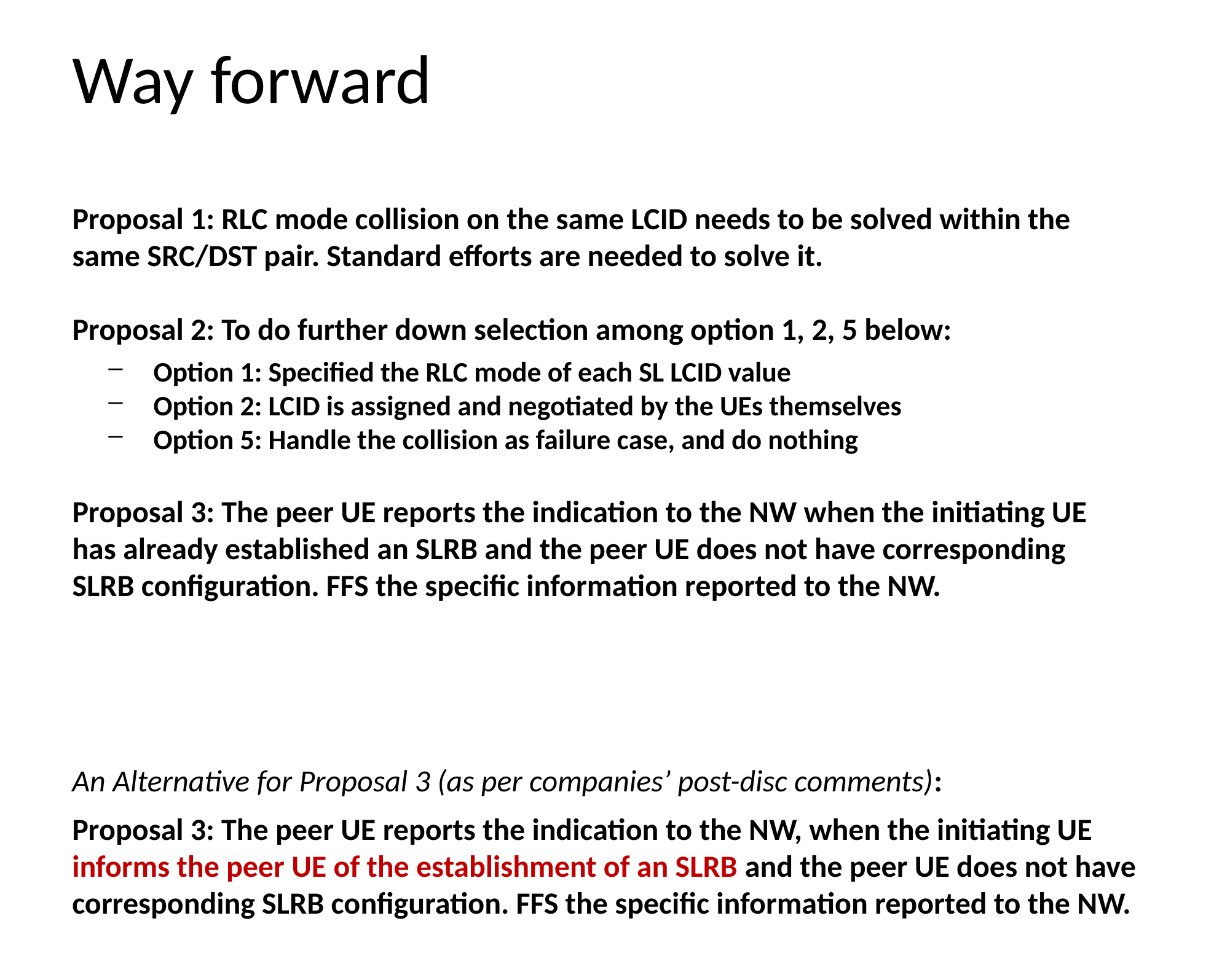

# Way forward
Proposal 1: RLC mode collision on the same LCID needs to be solved within the same SRC/DST pair. Standard efforts are needed to solve it.

Proposal 2: To do further down selection among option 1, 2, 5 below:
Option 1: Specified the RLC mode of each SL LCID value
Option 2: LCID is assigned and negotiated by the UEs themselves
Option 5: Handle the collision as failure case, and do nothing

Proposal 3: The peer UE reports the indication to the NW when the initiating UE has already established an SLRB and the peer UE does not have corresponding SLRB configuration. FFS the specific information reported to the NW.

An Alternative for Proposal 3 (as per companies’ post-disc comments):
Proposal 3: The peer UE reports the indication to the NW, when the initiating UE informs the peer UE of the establishment of an SLRB and the peer UE does not have corresponding SLRB configuration. FFS the specific information reported to the NW.